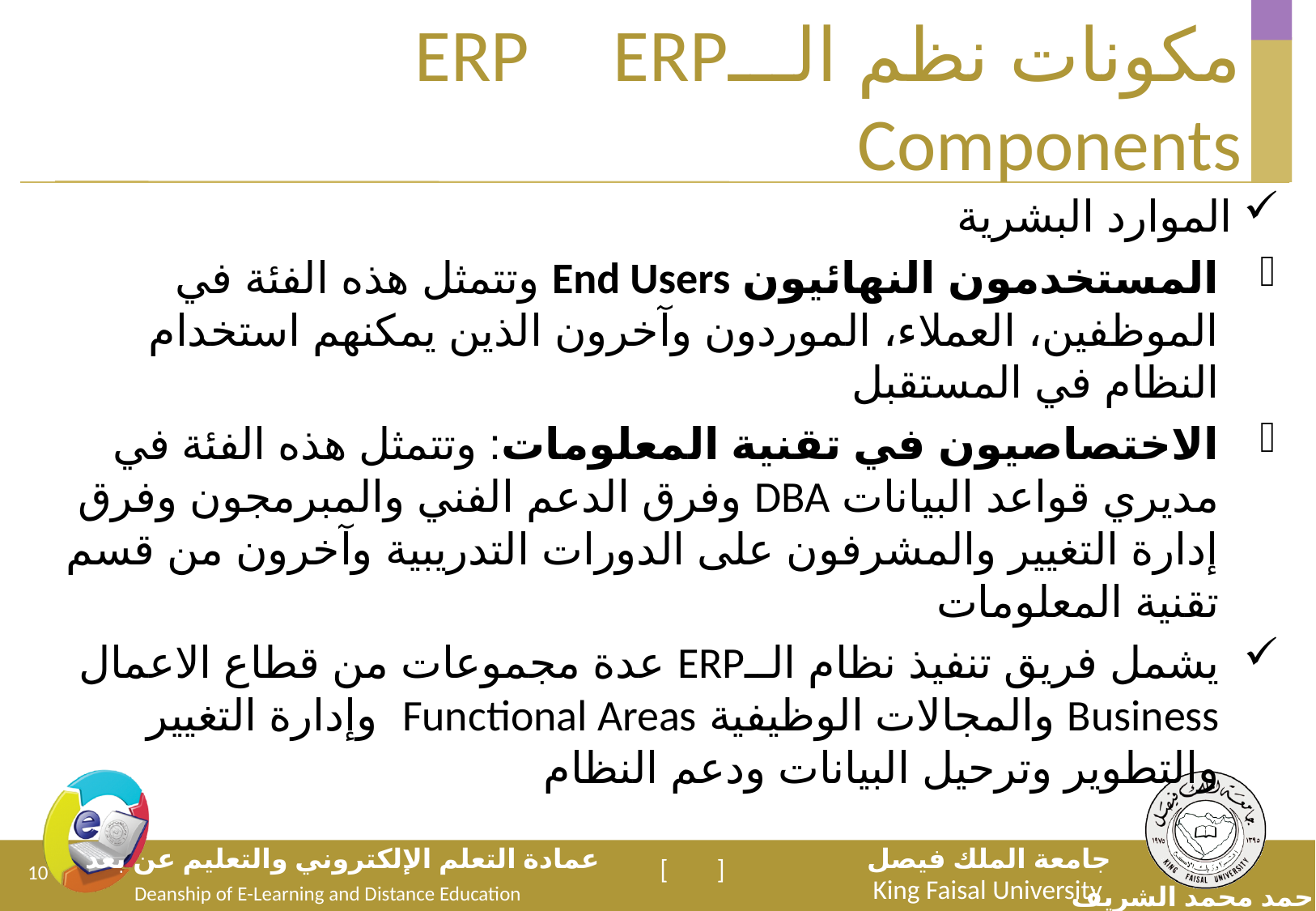

مكونات نظم الـــERP     ERP Components
الموارد البشرية
المستخدمون النهائيون End Users وتتمثل هذه الفئة في الموظفين، العملاء، الموردون وآخرون الذين يمكنهم استخدام النظام في المستقبل
الاختصاصيون في تقنية المعلومات: وتتمثل هذه الفئة في مديري قواعد البيانات DBA وفرق الدعم الفني والمبرمجون وفرق إدارة التغيير والمشرفون على الدورات التدريبية وآخرون من قسم تقنية المعلومات
يشمل فريق تنفيذ نظام الــERP عدة مجموعات من قطاع الاعمال Business والمجالات الوظيفية Functional Areas  وإدارة التغيير والتطوير وترحيل البيانات ودعم النظام
10